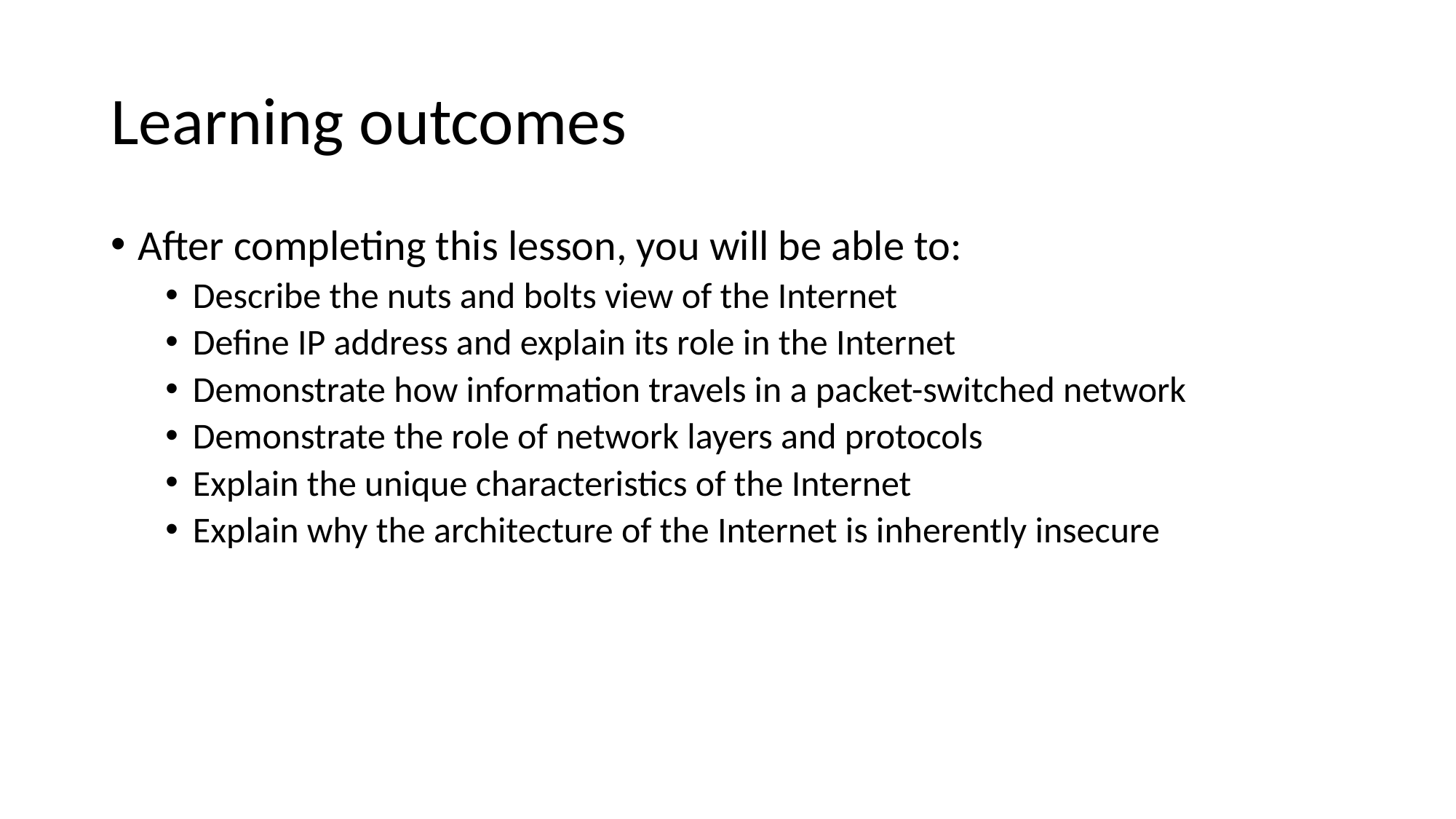

# Learning outcomes
After completing this lesson, you will be able to:
Describe the nuts and bolts view of the Internet
Define IP address and explain its role in the Internet
Demonstrate how information travels in a packet-switched network
Demonstrate the role of network layers and protocols
Explain the unique characteristics of the Internet
Explain why the architecture of the Internet is inherently insecure